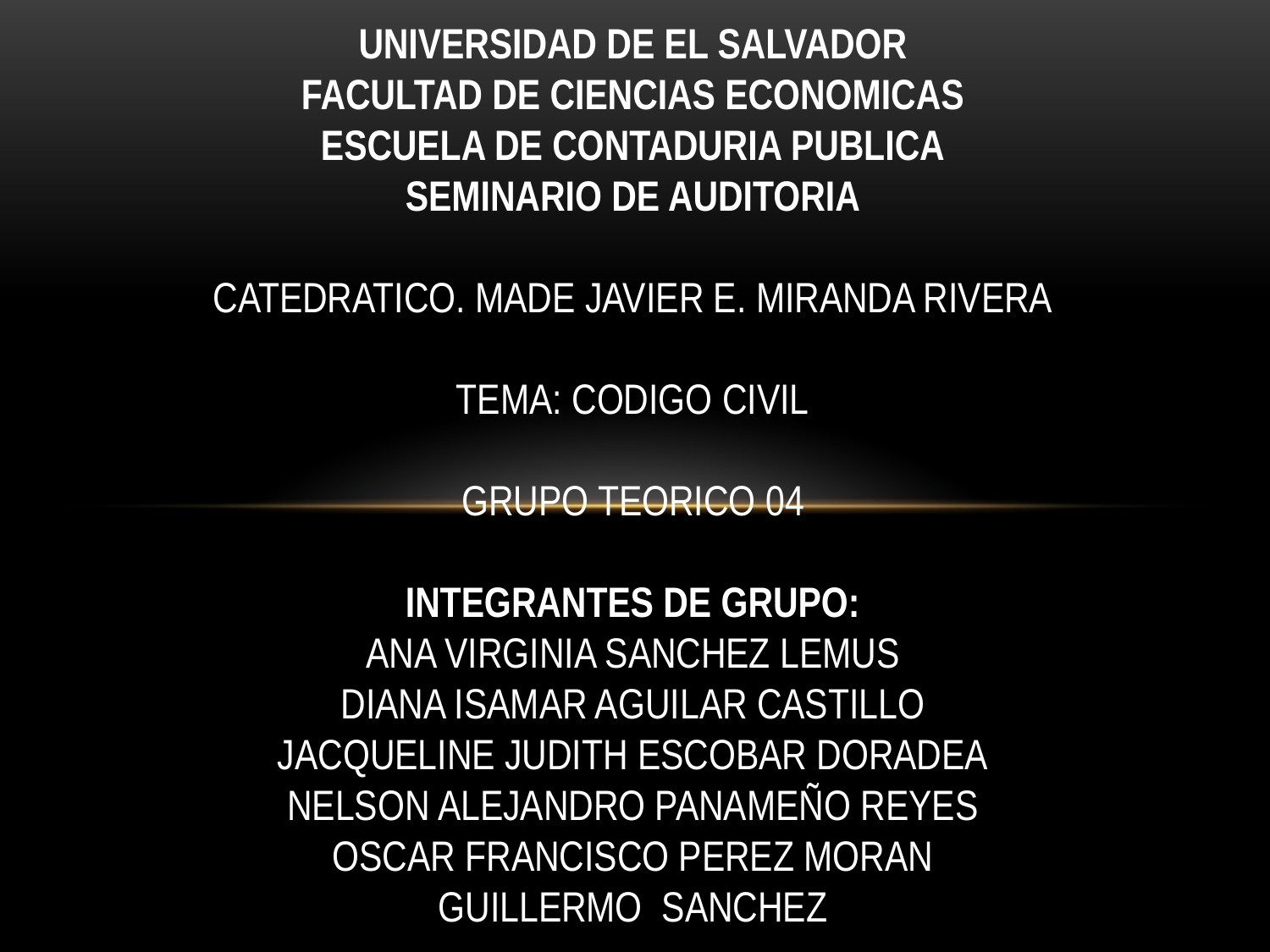

UNIVERSIDAD DE EL SALVADOR
FACULTAD DE CIENCIAS ECONOMICAS
ESCUELA DE CONTADURIA PUBLICA
SEMINARIO DE AUDITORIA

CATEDRATICO. MADE JAVIER E. MIRANDA RIVERA

TEMA: CODIGO CIVIL

GRUPO TEORICO 04

INTEGRANTES DE GRUPO:
ANA VIRGINIA SANCHEZ LEMUS
DIANA ISAMAR AGUILAR CASTILLO
JACQUELINE JUDITH ESCOBAR DORADEA
NELSON ALEJANDRO PANAMEÑO REYES
OSCAR FRANCISCO PEREZ MORAN
GUILLERMO  SANCHEZ